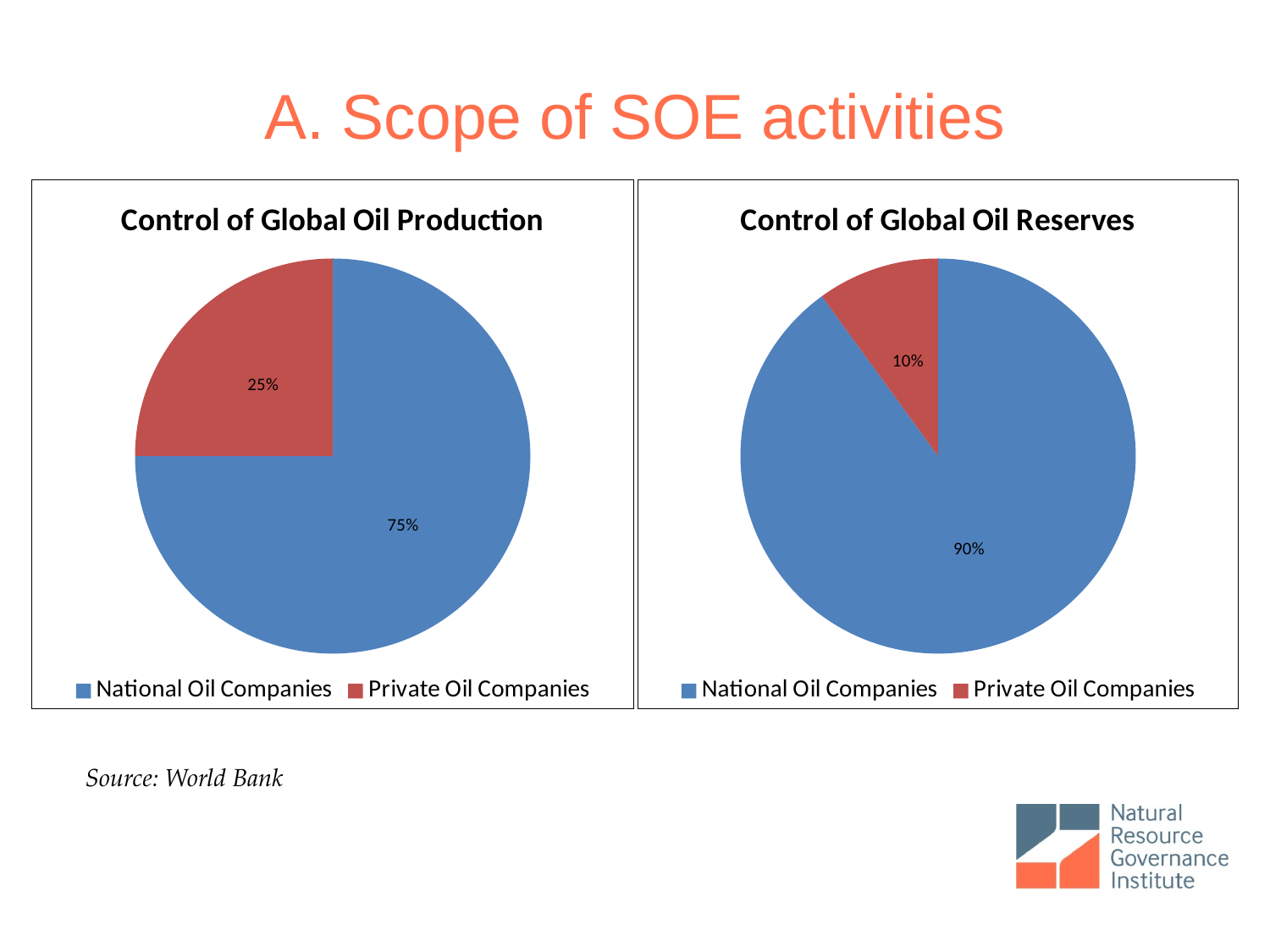

# A. Scope of SOE activities

### Chart: Control of Global Oil Production

| Category |  |
|---|---|
| National Oil Companies | 0.75 |
| Private Oil Companies | 0.25 |

### Chart: Control of Global Oil Reserves

| Category |  |
|---|---|
| National Oil Companies | 0.9 |
| Private Oil Companies | 0.1 |
Source: World Bank